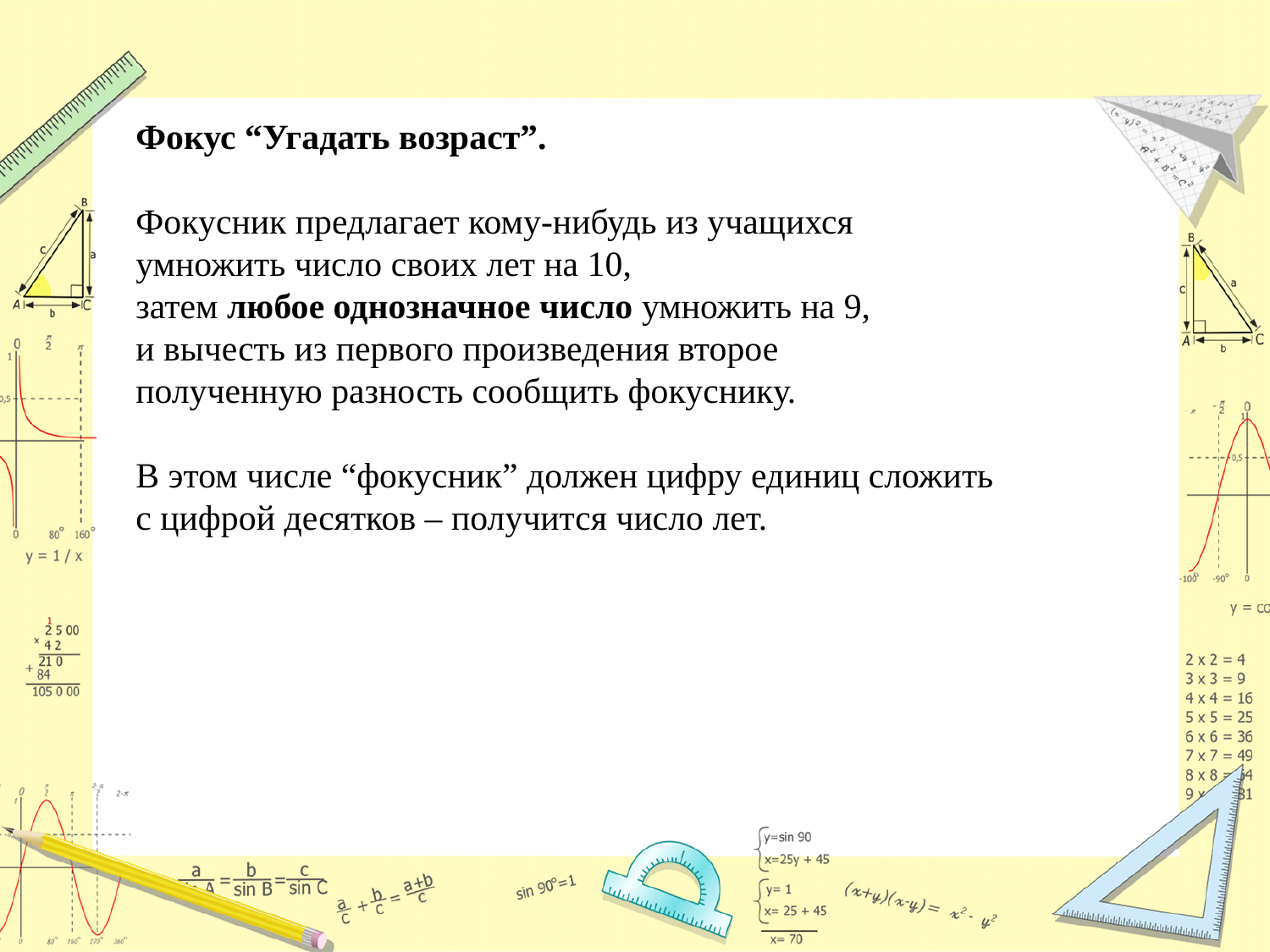

Фокус “Угадать возраст”.

Фокусник предлагает кому-нибудь из учащихся
умножить число своих лет на 10,
затем любое однозначное число умножить на 9,
и вычесть из первого произведения второе
полученную разность сообщить фокуснику.

В этом числе “фокусник” должен цифру единиц сложить
с цифрой десятков – получится число лет.